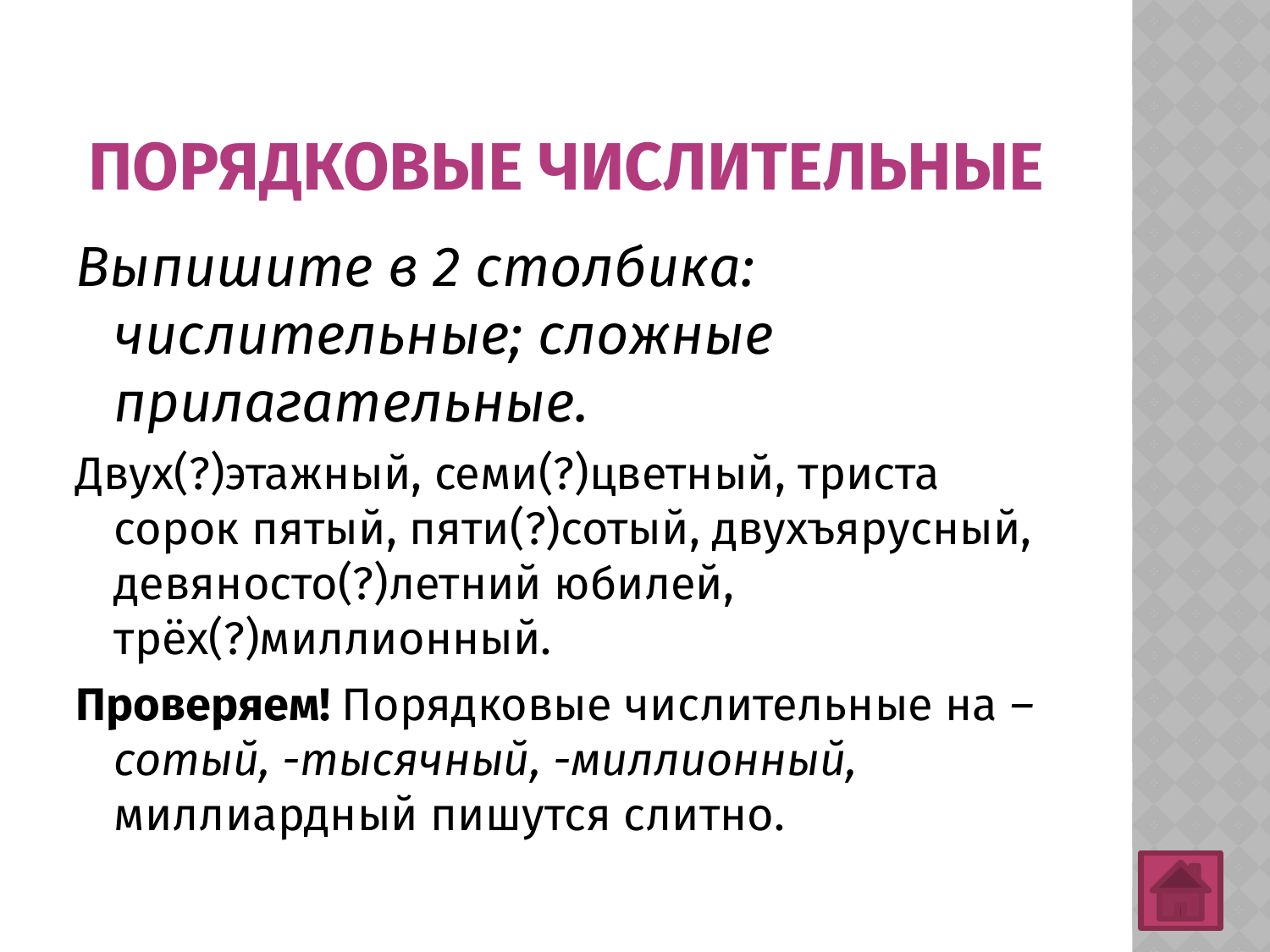

# Порядковые числительные
Выпишите в 2 столбика: числительные; сложные прилагательные.
Двух(?)этажный, семи(?)цветный, триста сорок пятый, пяти(?)сотый, двухъярусный, девяносто(?)летний юбилей, трёх(?)миллионный.
Проверяем! Порядковые числительные на –сотый, -тысячный, -миллионный, миллиардный пишутся слитно.